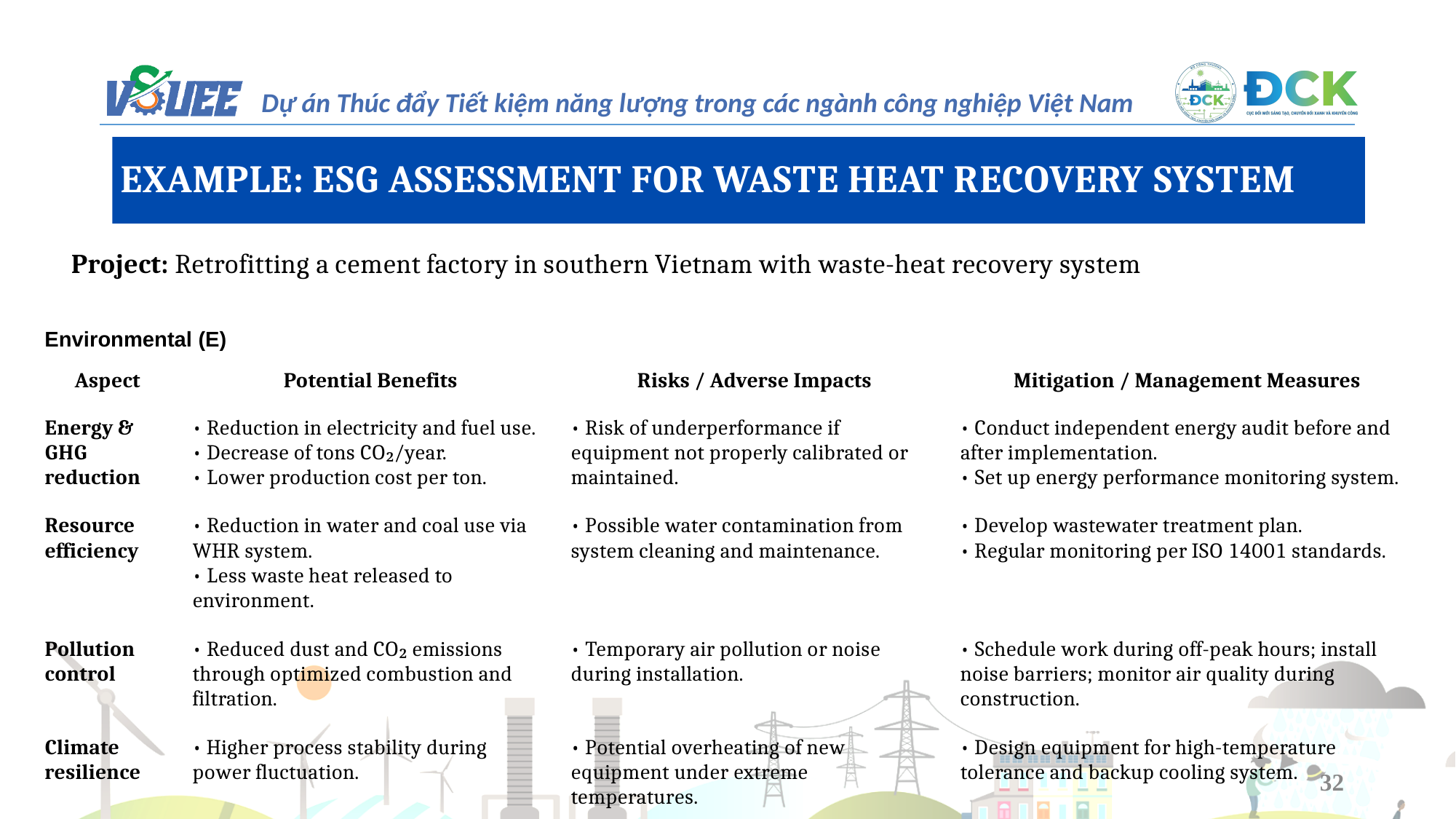

EXAMPLE: ESG ASSESSMENT FOR WASTE HEAT RECOVERY SYSTEM
Project: Retrofitting a cement factory in southern Vietnam with waste-heat recovery system
Environmental (E)
| Aspect | Potential Benefits | Risks / Adverse Impacts | Mitigation / Management Measures |
| --- | --- | --- | --- |
| Energy & GHG reduction | • Reduction in electricity and fuel use. • Decrease of tons CO₂/year. • Lower production cost per ton. | • Risk of underperformance if equipment not properly calibrated or maintained. | • Conduct independent energy audit before and after implementation. • Set up energy performance monitoring system. |
| Resource efficiency | • Reduction in water and coal use via WHR system. • Less waste heat released to environment. | • Possible water contamination from system cleaning and maintenance. | • Develop wastewater treatment plan. • Regular monitoring per ISO 14001 standards. |
| Pollution control | • Reduced dust and CO₂ emissions through optimized combustion and filtration. | • Temporary air pollution or noise during installation. | • Schedule work during off-peak hours; install noise barriers; monitor air quality during construction. |
| Climate resilience | • Higher process stability during power fluctuation. | • Potential overheating of new equipment under extreme temperatures. | • Design equipment for high-temperature tolerance and backup cooling system. |
32